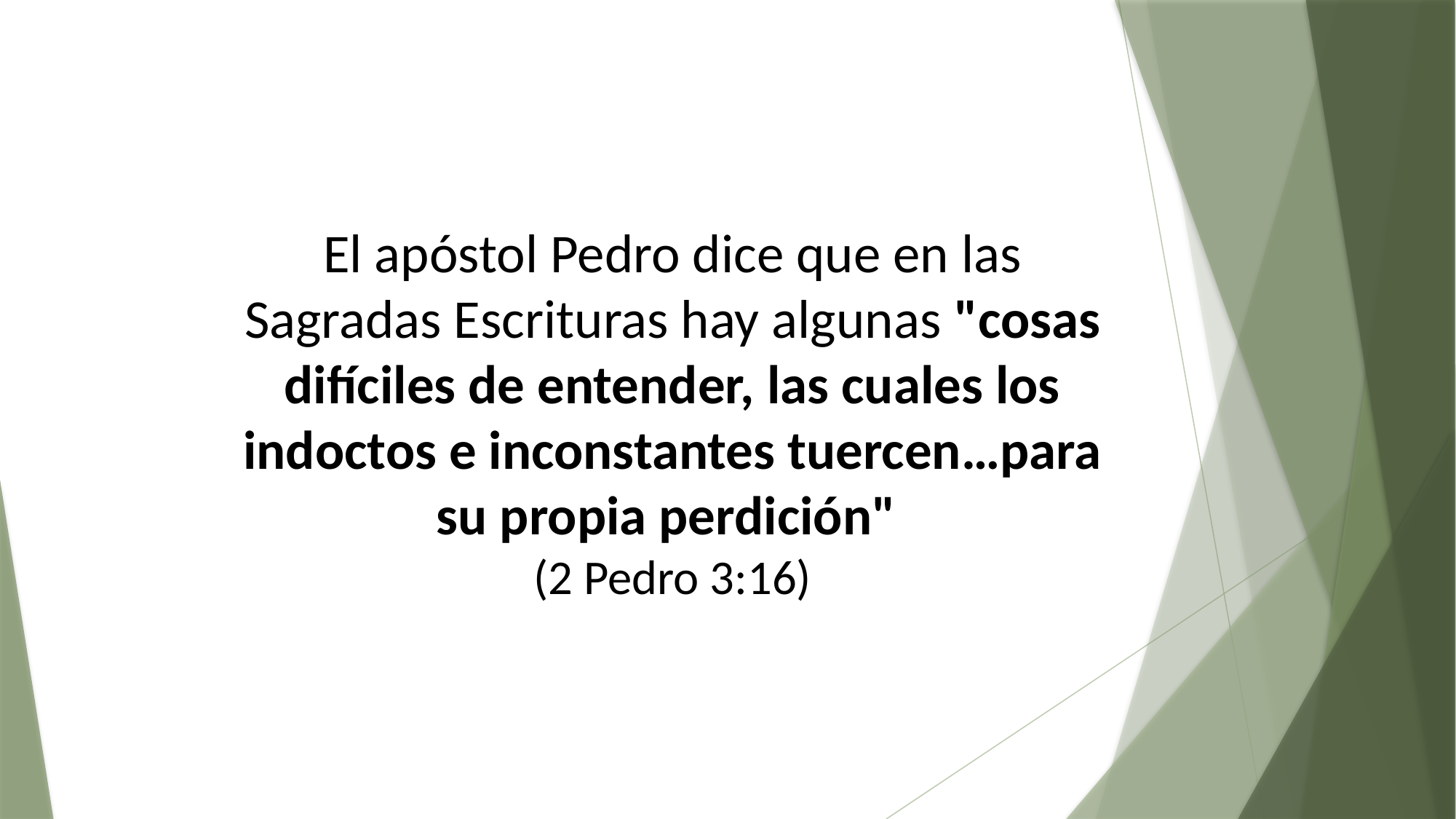

El apóstol Pedro dice que en las Sagradas Escrituras hay algunas "cosas difíciles de entender, las cuales los indoctos e inconstantes tuercen…para su propia perdición"
(2 Pedro 3:16)